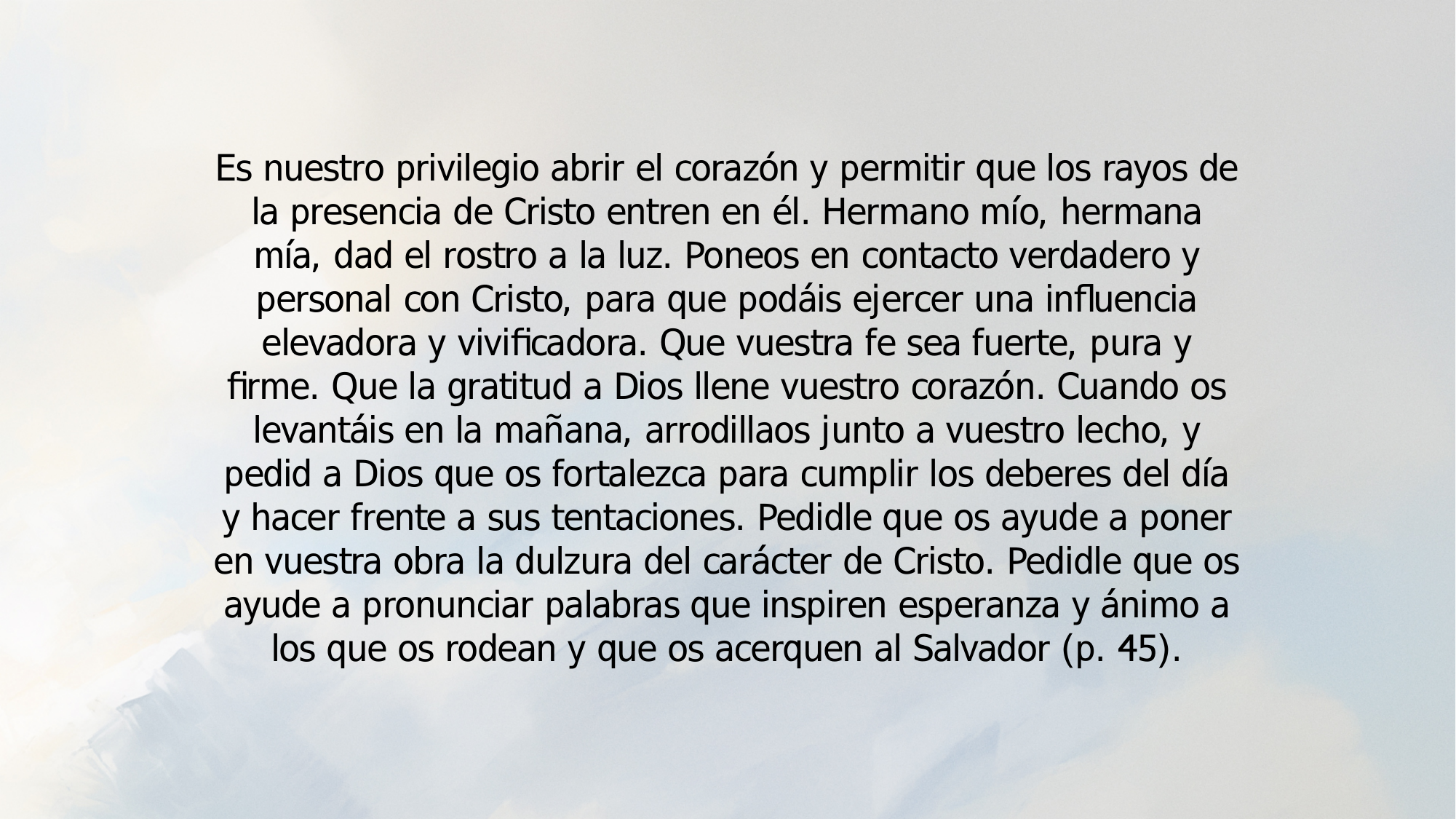

Es nuestro privilegio abrir el corazón y permitir que los rayos de la presencia de Cristo entren en él. Hermano mío, hermana mía, dad el rostro a la luz. Poneos en contacto verdadero y personal con Cristo, para que podáis ejercer una influencia elevadora y vivificadora. Que vuestra fe sea fuerte, pura y firme. Que la gratitud a Dios llene vuestro corazón. Cuando os levantáis en la mañana, arrodillaos junto a vuestro lecho, y pedid a Dios que os fortalezca para cumplir los deberes del día y hacer frente a sus tentaciones. Pedidle que os ayude a poner en vuestra obra la dulzura del carácter de Cristo. Pedidle que os ayude a pronunciar palabras que inspiren esperanza y ánimo a los que os rodean y que os acerquen al Salvador (p. 45).